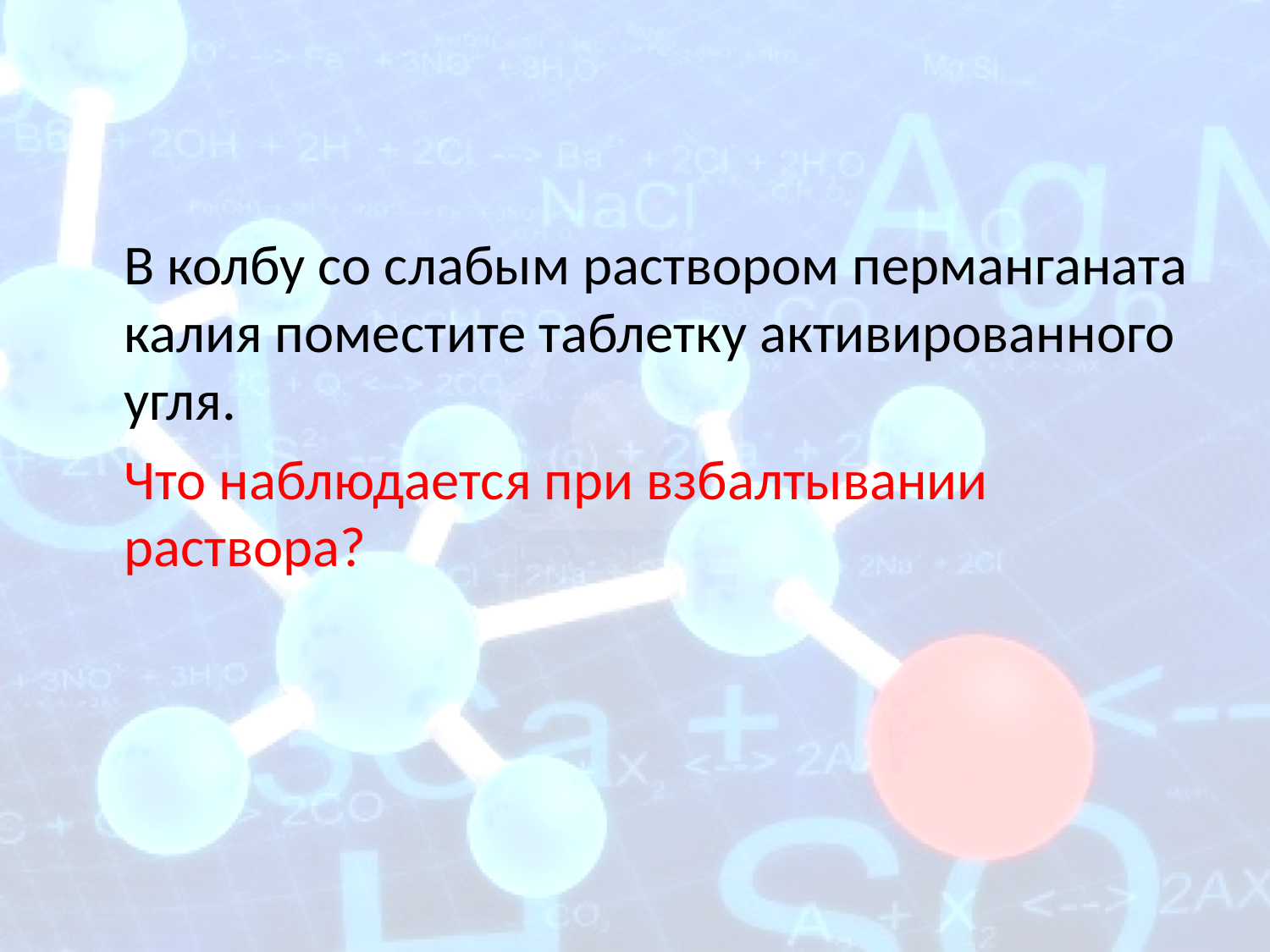

В колбу со слабым раствором перманганата калия поместите таблетку активированного угля.
	Что наблюдается при взбалтывании раствора?